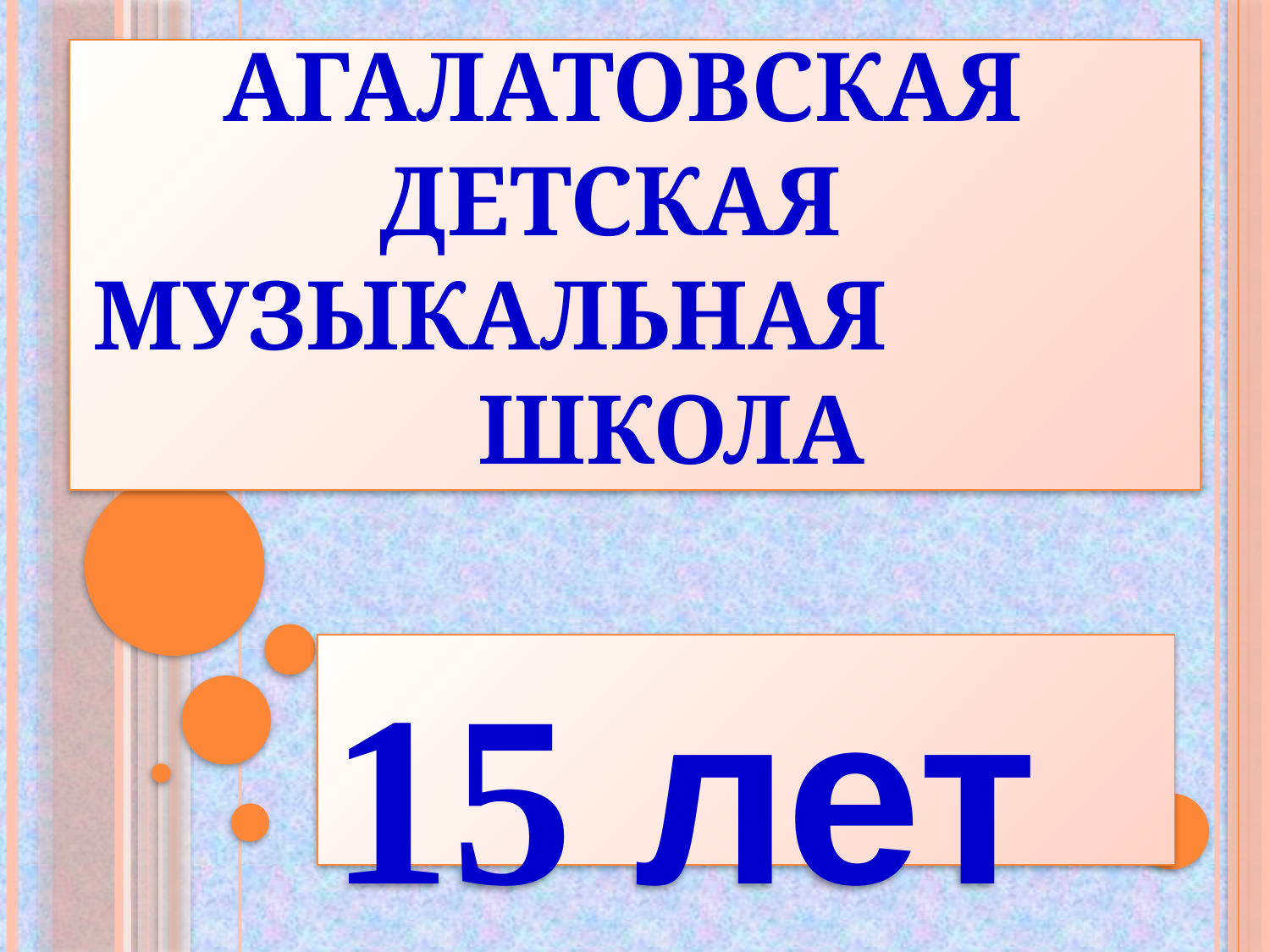

# Агалатовская детская   музыкальная                школа
15 лет